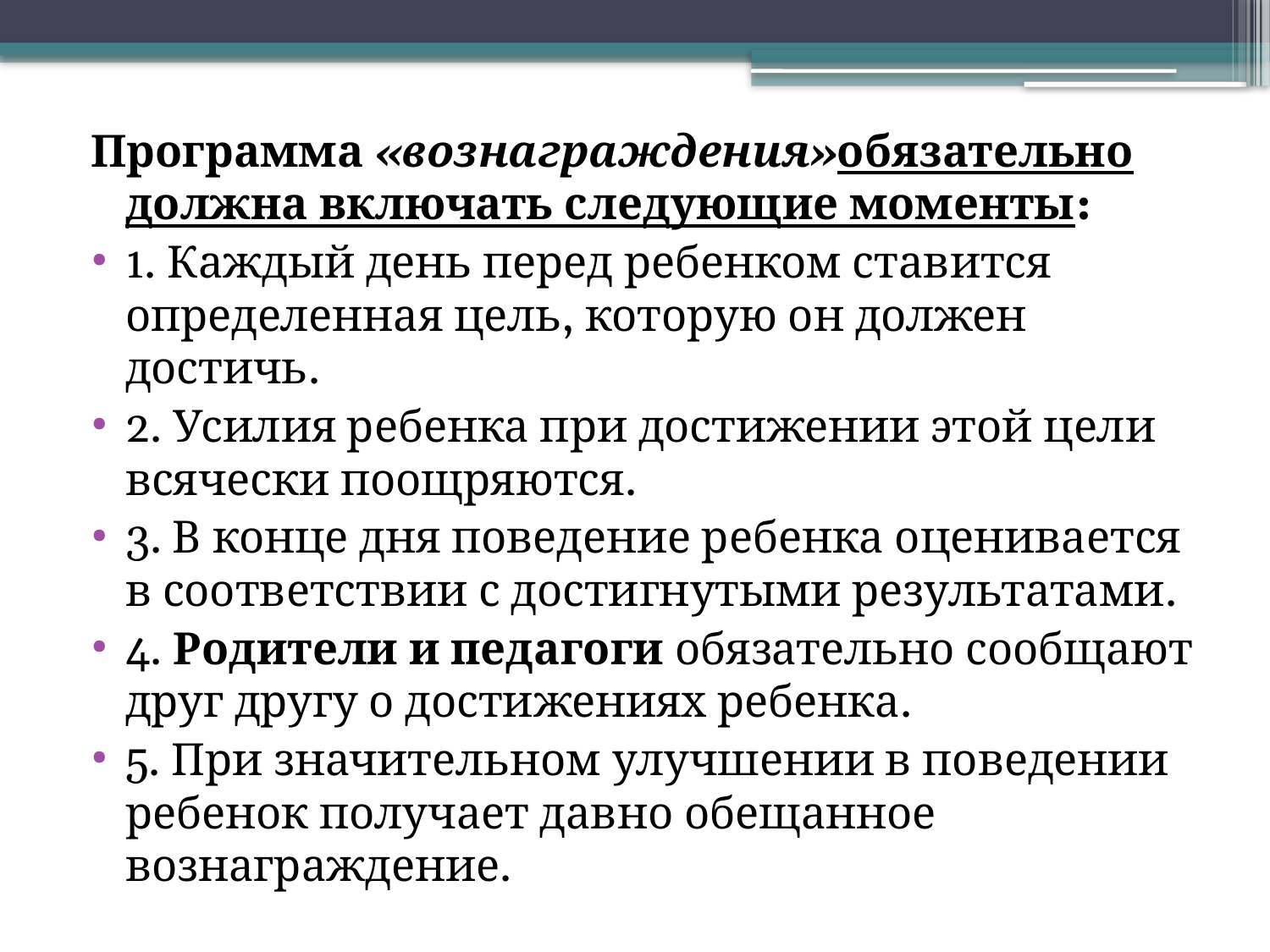

Программа «вознаграждения»обязательно должна включать следующие моменты:
1. Каждый день перед ребенком ставится определенная цель, которую он должен достичь.
2. Усилия ребенка при достижении этой цели всячески поощряются.
3. В конце дня поведение ребенка оценивается в соответствии с достигнутыми результатами.
4. Родители и педагоги обязательно сообщают друг другу о достижениях ребенка.
5. При значительном улучшении в поведении ребенок получает давно обещанное вознаграждение.